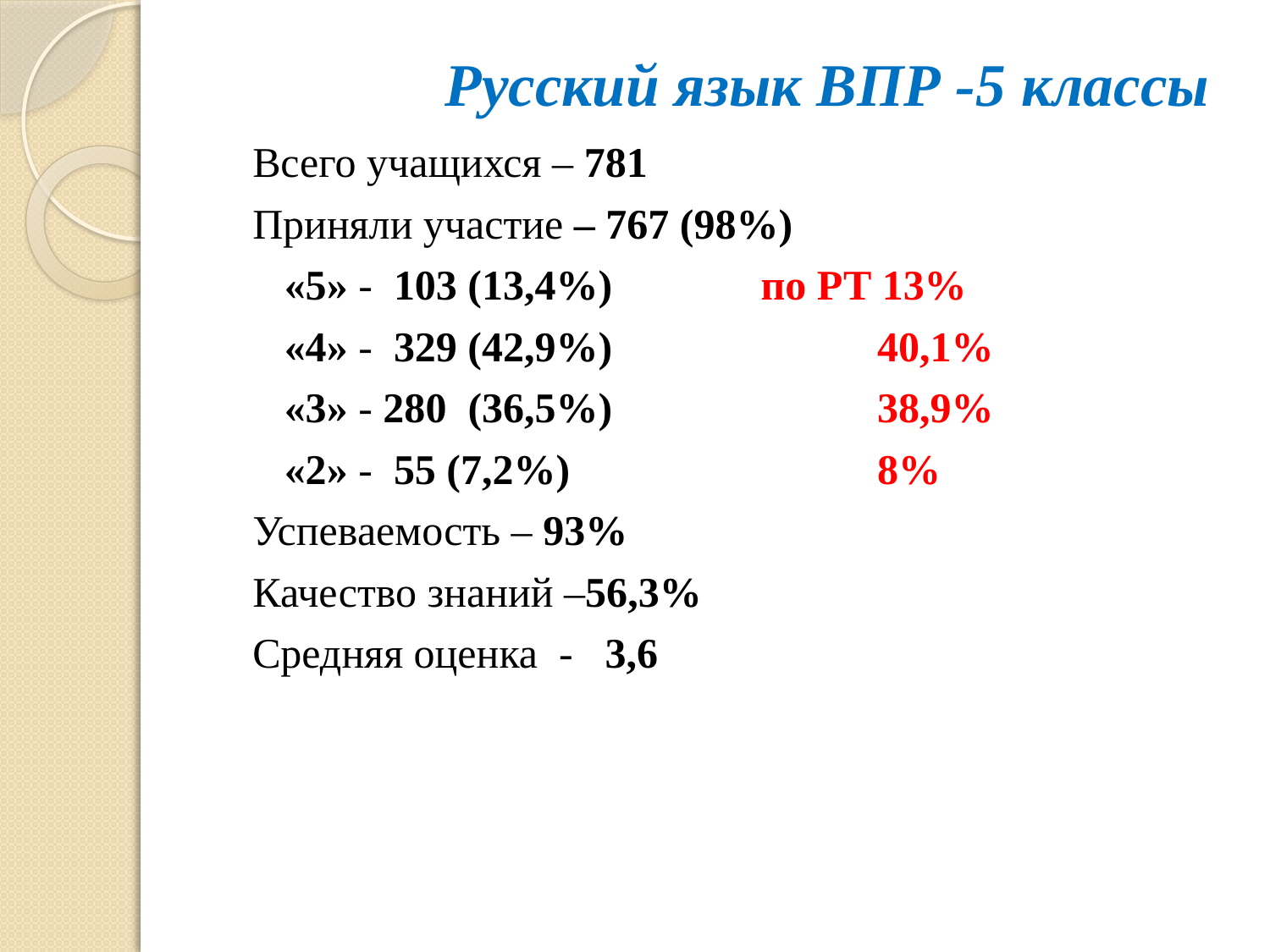

# Русский язык ВПР -5 классы
Всего учащихся – 781
Приняли участие – 767 (98%)
   «5» -  103 (13,4%)              по РТ 13%
   «4» -  329 (42,9%)                         40,1%
   «3» - 280  (36,5%)                         38,9%
   «2» -  55 (7,2%)                             8%
Успеваемость – 93%
Качество знаний –56,3%
Средняя оценка  -   3,6